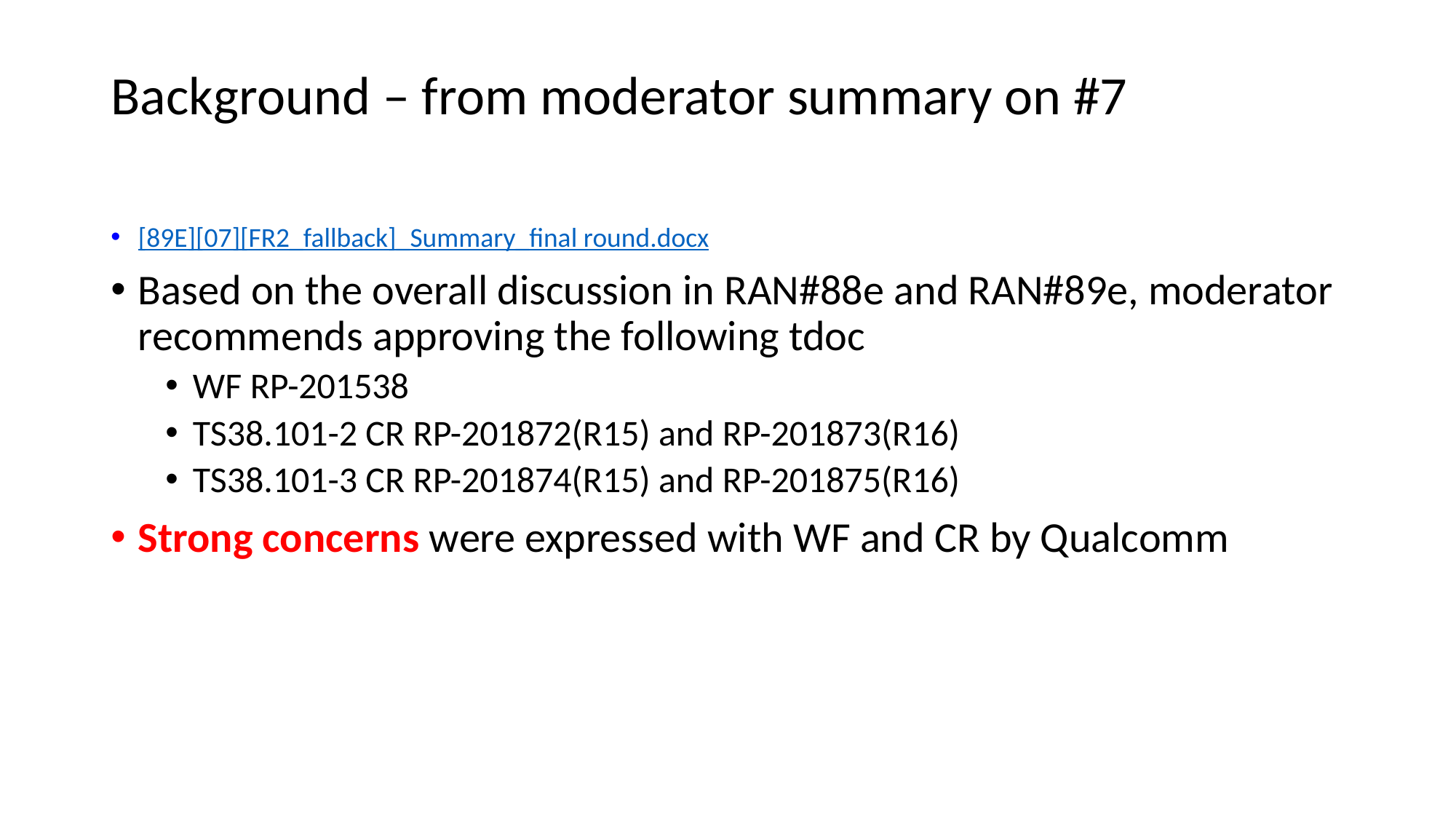

# Background – from moderator summary on #7
[89E][07][FR2_fallback]_Summary_final round.docx
Based on the overall discussion in RAN#88e and RAN#89e, moderator recommends approving the following tdoc
WF RP-201538
TS38.101-2 CR RP-201872(R15) and RP-201873(R16)
TS38.101-3 CR RP-201874(R15) and RP-201875(R16)
Strong concerns were expressed with WF and CR by Qualcomm